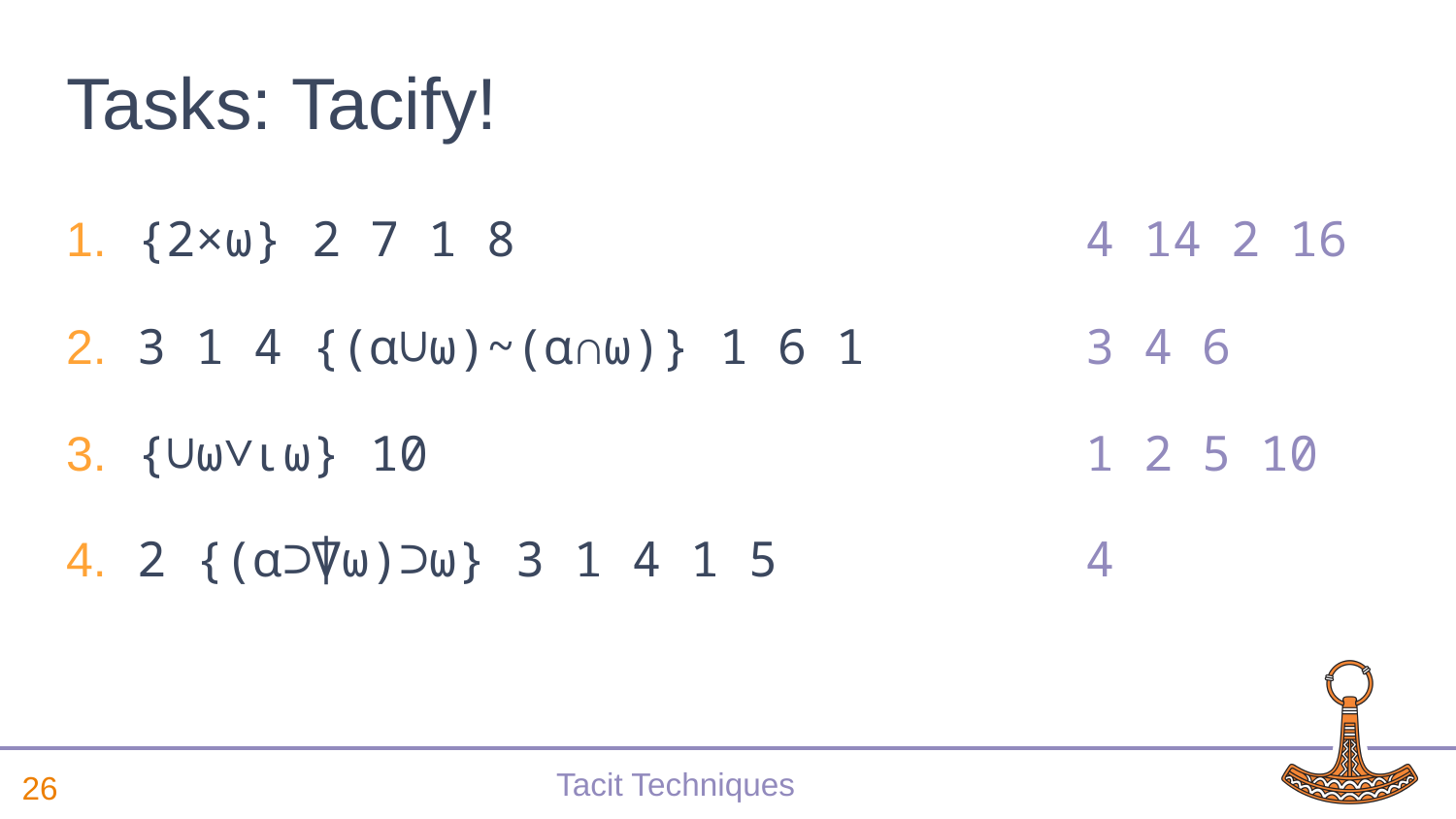

# Tasks: Tacify!
 {2×⍵} 2 7 1 8
 3 1 4 {(⍺∪⍵)~(⍺∩⍵)} 1 6 1
 {∪⍵∨⍳⍵} 10
 2 {(⍺⊃⍒⍵)⊃⍵} 3 1 4 1 5
4 14 2 16
3 4 6
1 2 5 10
4